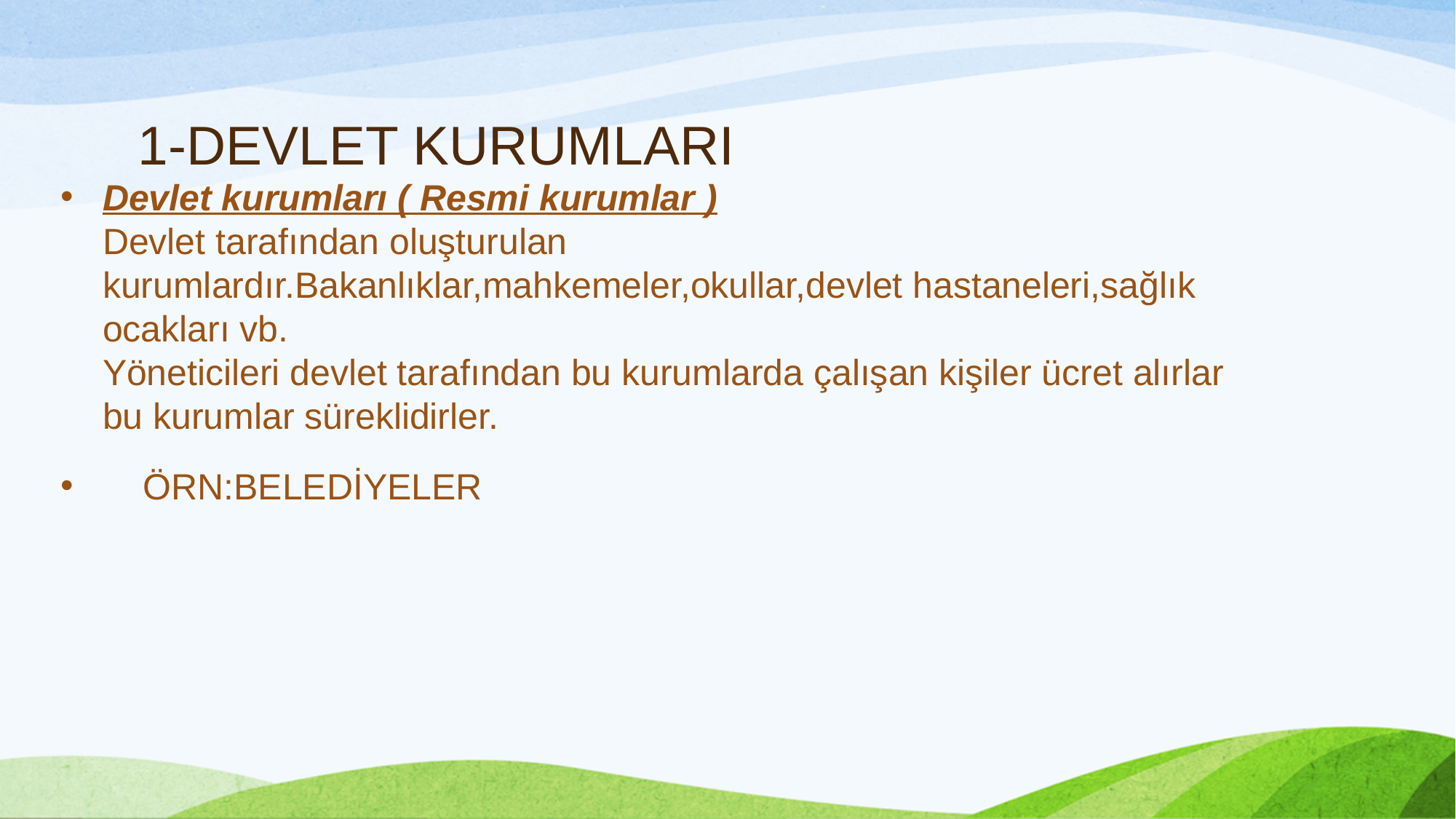

# 1-DEVLET KURUMLARI
Devlet kurumları ( Resmi kurumlar )
Devlet tarafından oluşturulan kurumlardır.Bakanlıklar,mahkemeler,okullar,devlet hastaneleri,sağlık ocakları vb.
Yöneticileri devlet tarafından bu kurumlarda çalışan kişiler ücret alırlar bu kurumlar süreklidirler.
    ÖRN:BELEDİYELER